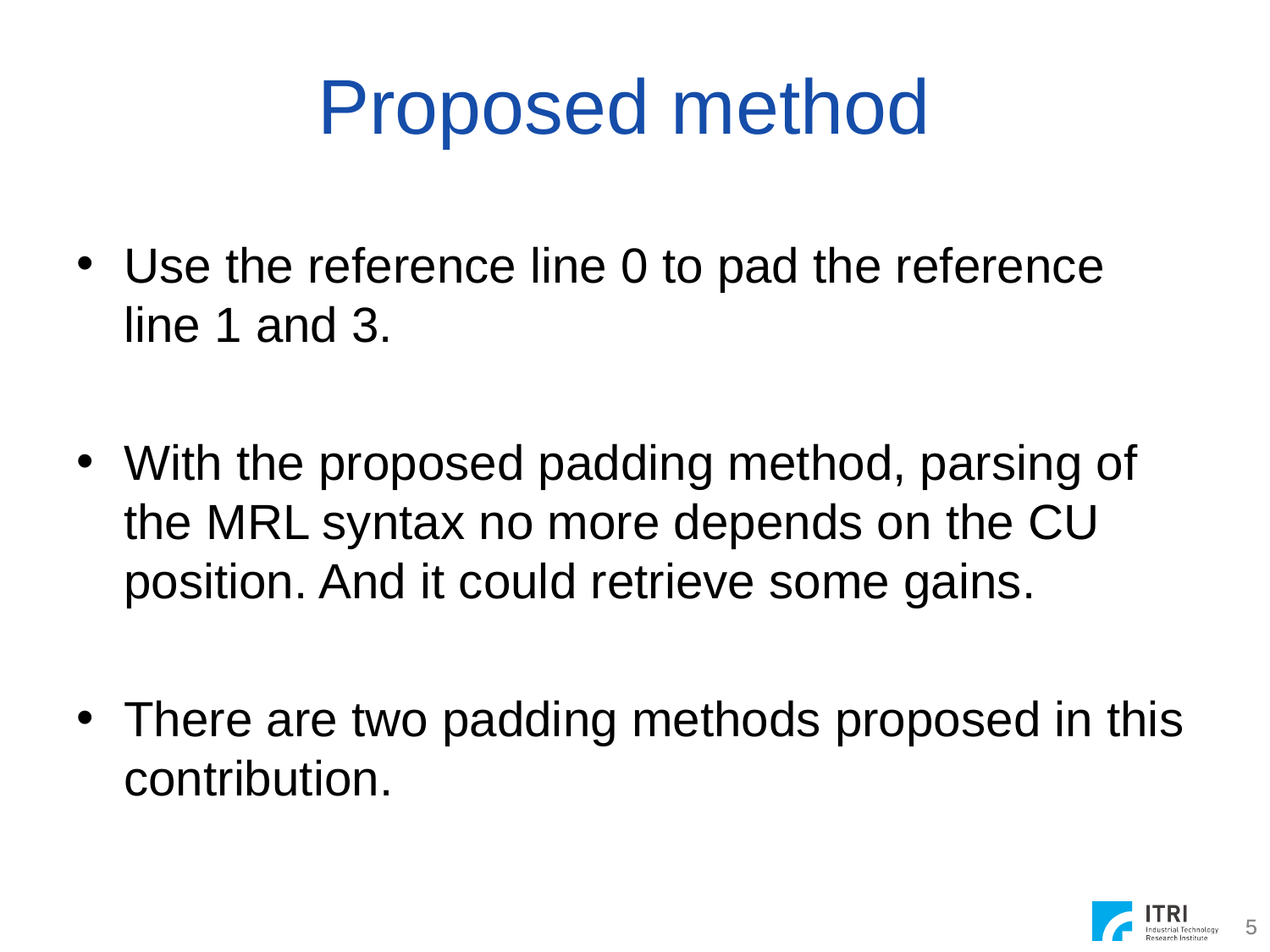

# Proposed method
Use the reference line 0 to pad the reference line 1 and 3.

With the proposed padding method, parsing of the MRL syntax no more depends on the CU position. And it could retrieve some gains.

There are two padding methods proposed in this contribution.
5